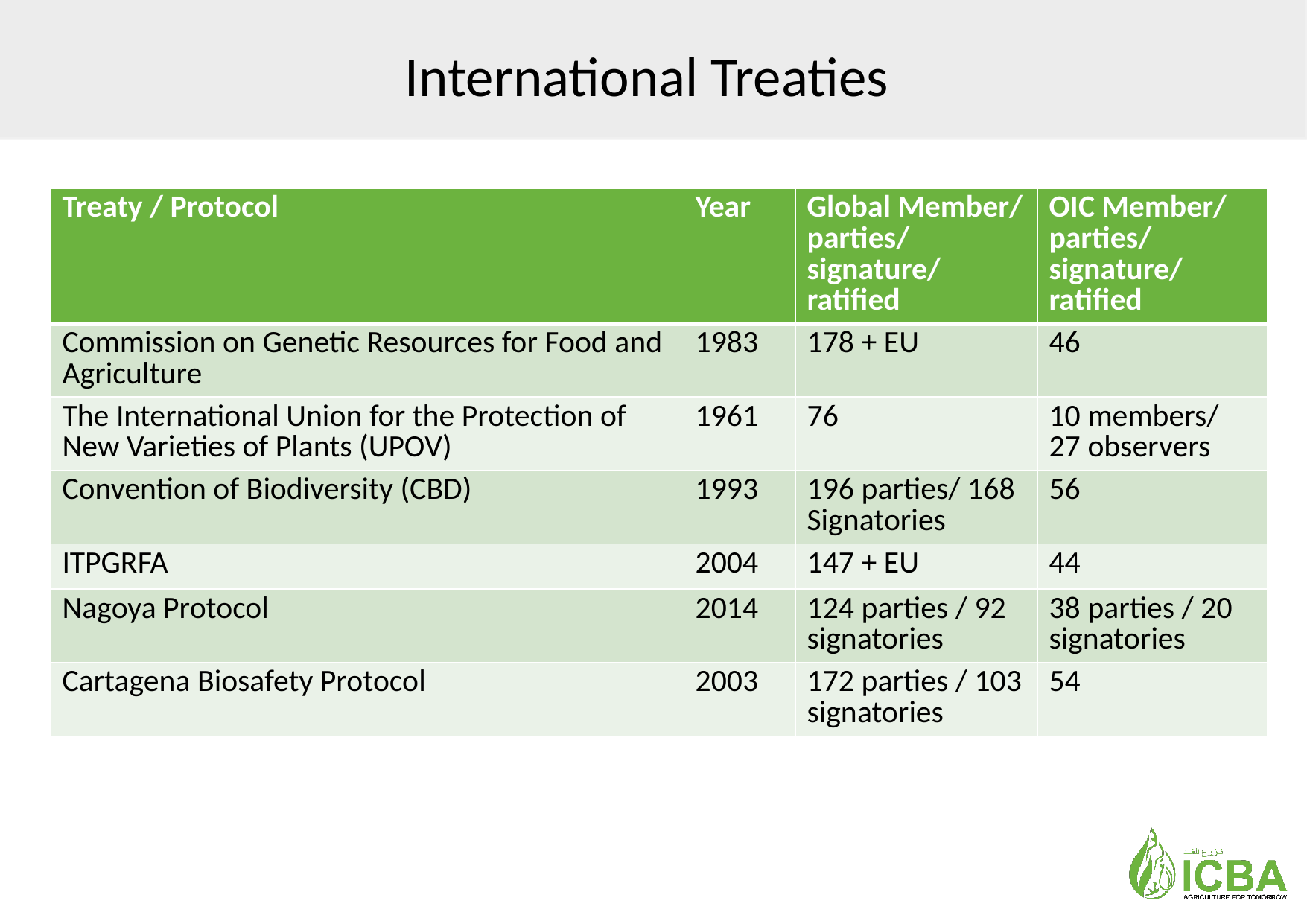

# International Treaties
| Treaty / Protocol | Year | Global Member/ parties/ signature/ ratified | OIC Member/ parties/ signature/ ratified |
| --- | --- | --- | --- |
| Commission on Genetic Resources for Food and Agriculture | 1983 | 178 + EU | 46 |
| The International Union for the Protection of New Varieties of Plants (UPOV) | 1961 | 76 | 10 members/ 27 observers |
| Convention of Biodiversity (CBD) | 1993 | 196 parties/ 168 Signatories | 56 |
| ITPGRFA | 2004 | 147 + EU | 44 |
| Nagoya Protocol | 2014 | 124 parties / 92 signatories | 38 parties / 20 signatories |
| Cartagena Biosafety Protocol | 2003 | 172 parties / 103 signatories | 54 |